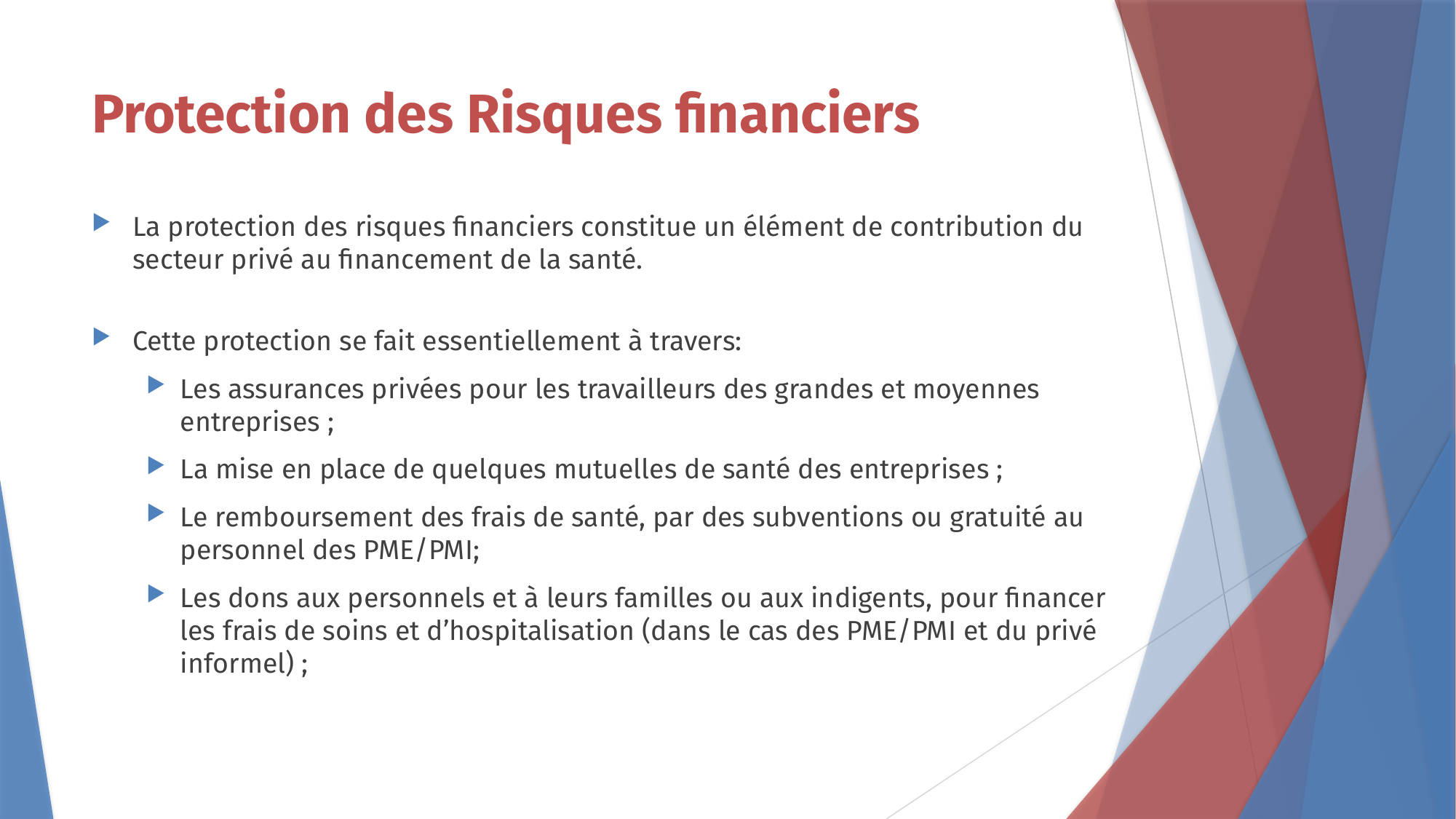

# Protection des Risques financiers
La protection des risques financiers constitue un élément de contribution du secteur privé au financement de la santé.

Cette protection se fait essentiellement à travers:
Les assurances privées pour les travailleurs des grandes et moyennes entreprises ;
La mise en place de quelques mutuelles de santé des entreprises ;
Le remboursement des frais de santé, par des subventions ou gratuité au personnel des PME/PMI;
Les dons aux personnels et à leurs familles ou aux indigents, pour financer les frais de soins et d’hospitalisation (dans le cas des PME/PMI et du privé informel) ;